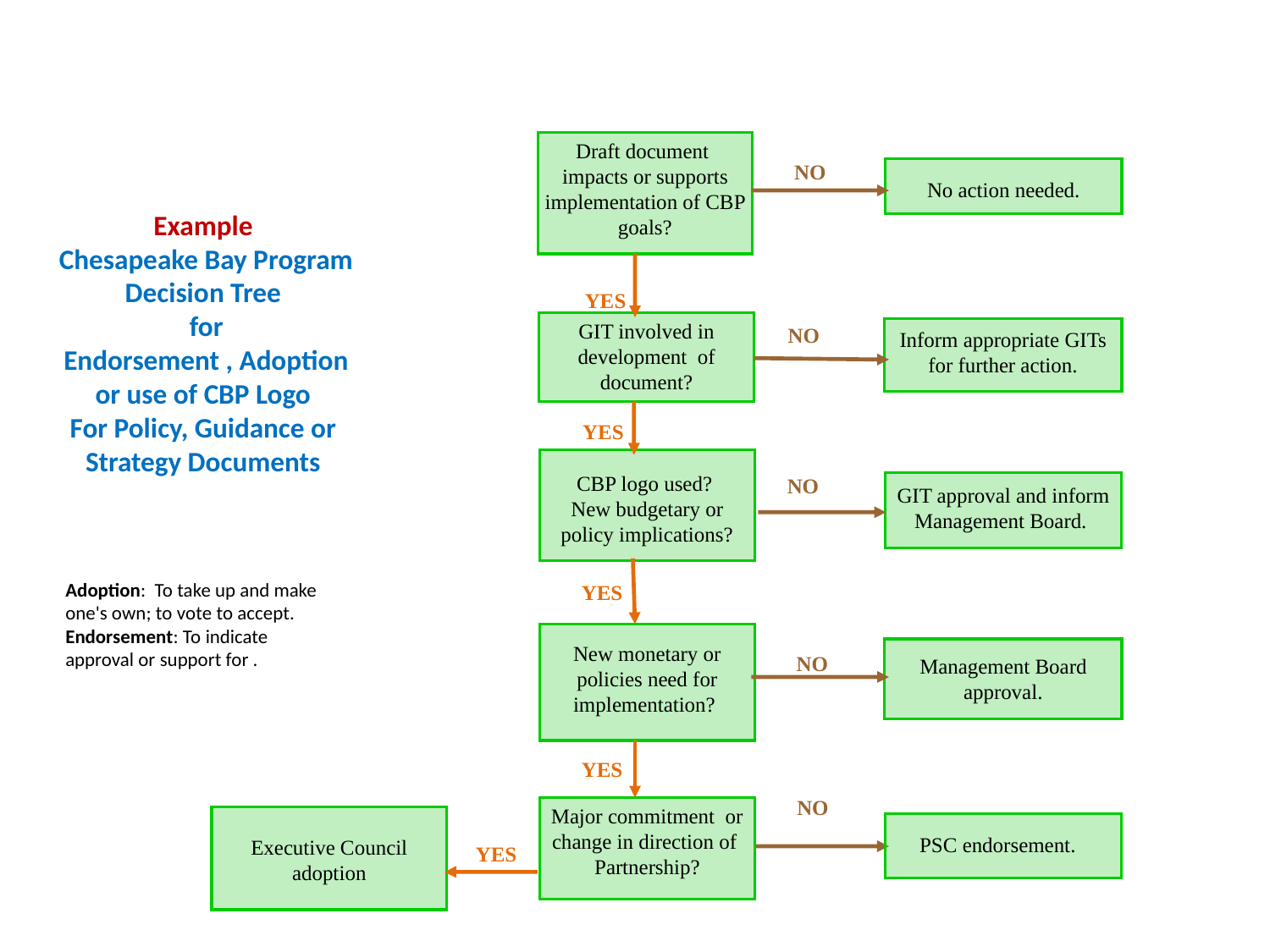

Draft document
impacts or supports implementation of CBP goals?
NO

No action needed.

Example
Chesapeake Bay Program
Decision Tree
 for
Endorsement , Adoption
or use of CBP Logo
For Policy, Guidance or
Strategy Documents

YES
GIT involved in development  of document?
NO

Inform appropriate GITs for further action.

YES

CBP logo used?
New budgetary or policy implications?
NO

GIT approval and inform Management Board.

YES
Adoption:  To take up and make one's own; to vote to accept.
Endorsement: To indicate approval or support for .

New monetary or policies need for implementation?

Management Board approval.
NO

YES
NO
Major commitment  or change in direction of
Partnership?

Executive Council
adoption

PSC endorsement.
YES